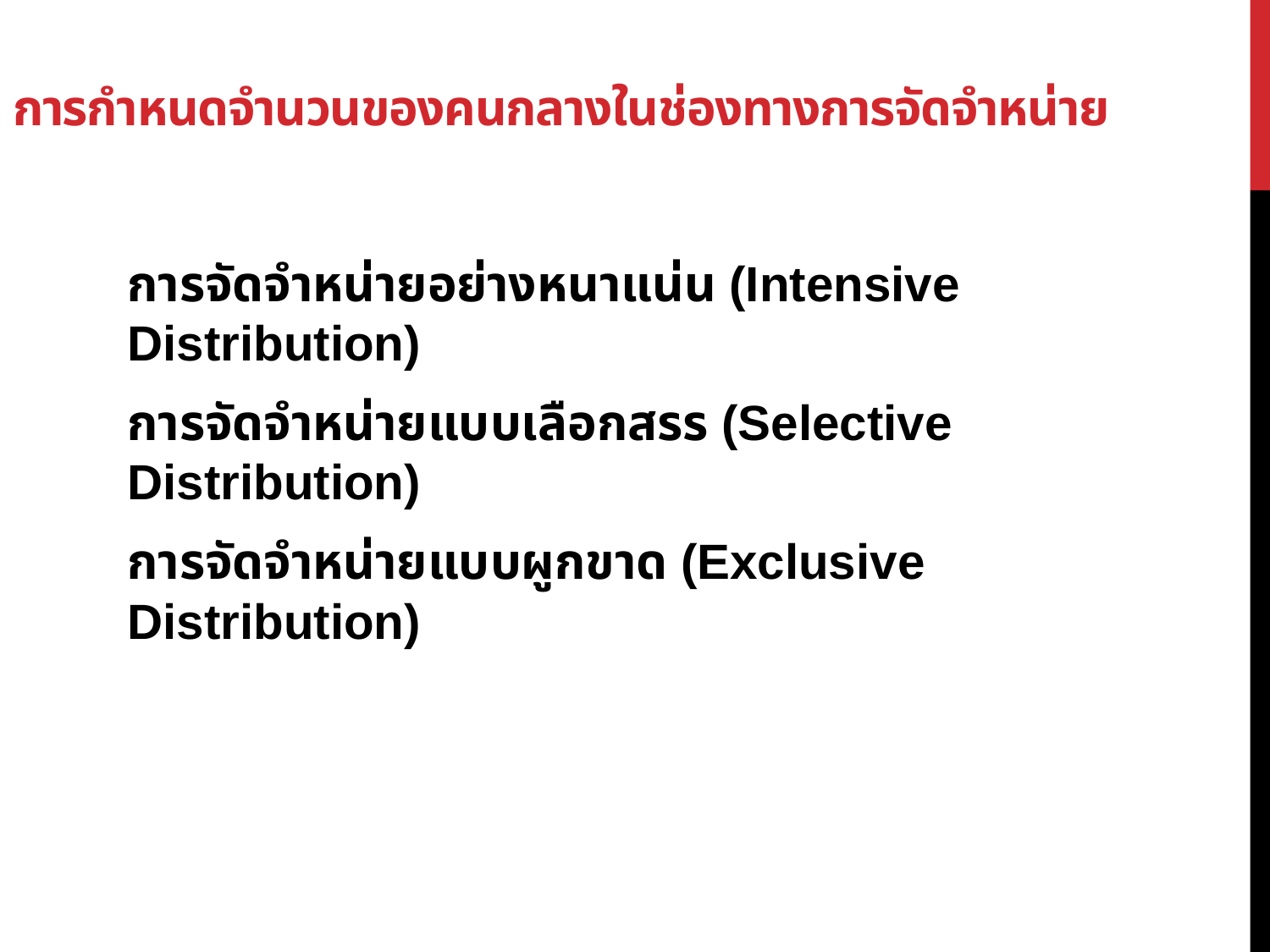

# การกำหนดจำนวนของคนกลางในช่องทางการจัดจำหน่าย
การจัดจำหน่ายอย่างหนาแน่น (Intensive Distribution)
การจัดจำหน่ายแบบเลือกสรร (Selective Distribution)
การจัดจำหน่ายแบบผูกขาด (Exclusive Distribution)